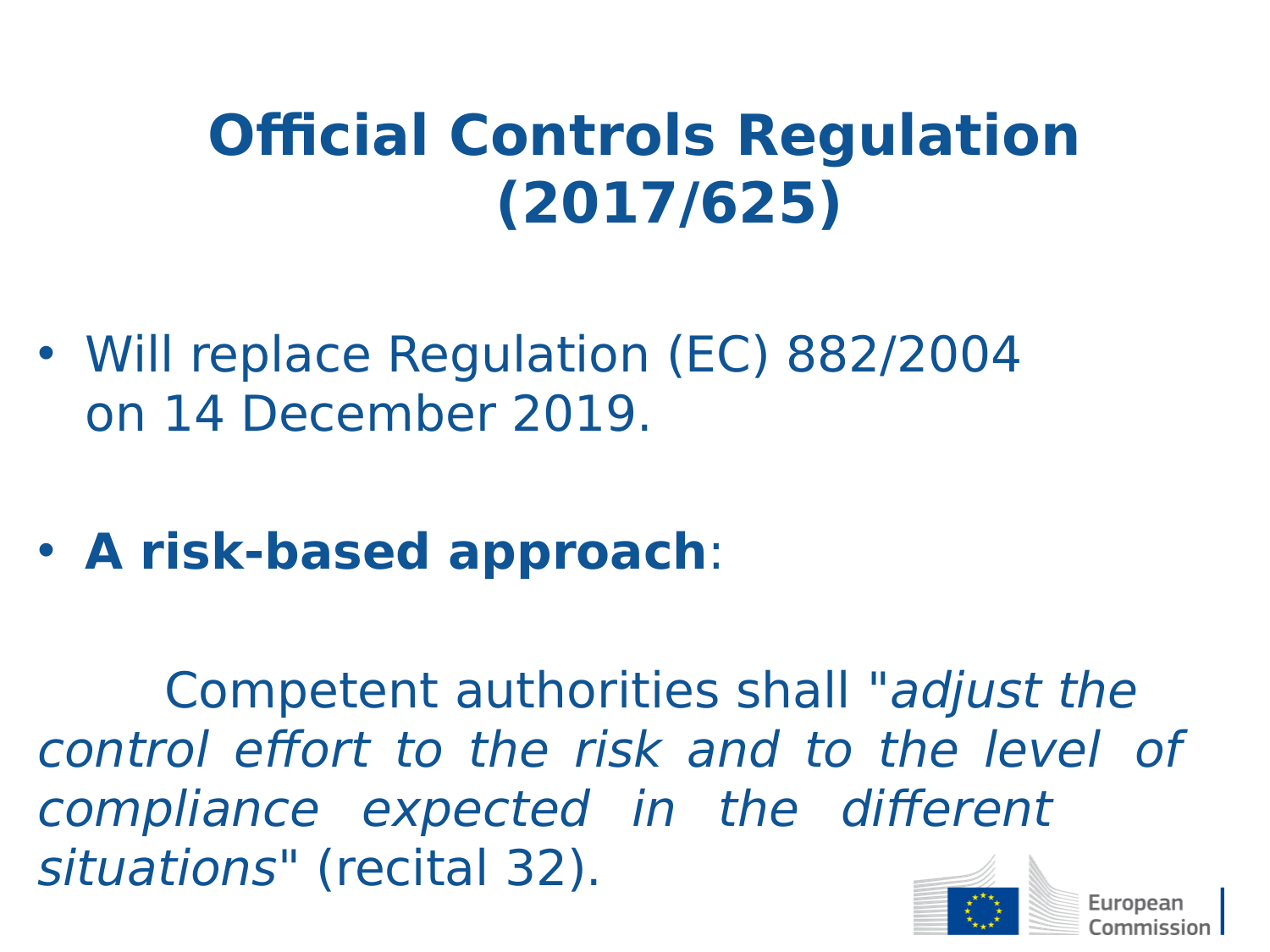

# Official Controls Regulation (2017/625)
Will replace Regulation (EC) 882/2004
on 14 December 2019.

A risk-based approach:

	Competent authorities shall "adjust the 	control effort to the risk and to the level 	of compliance expected in the different 	situations" (recital 32).